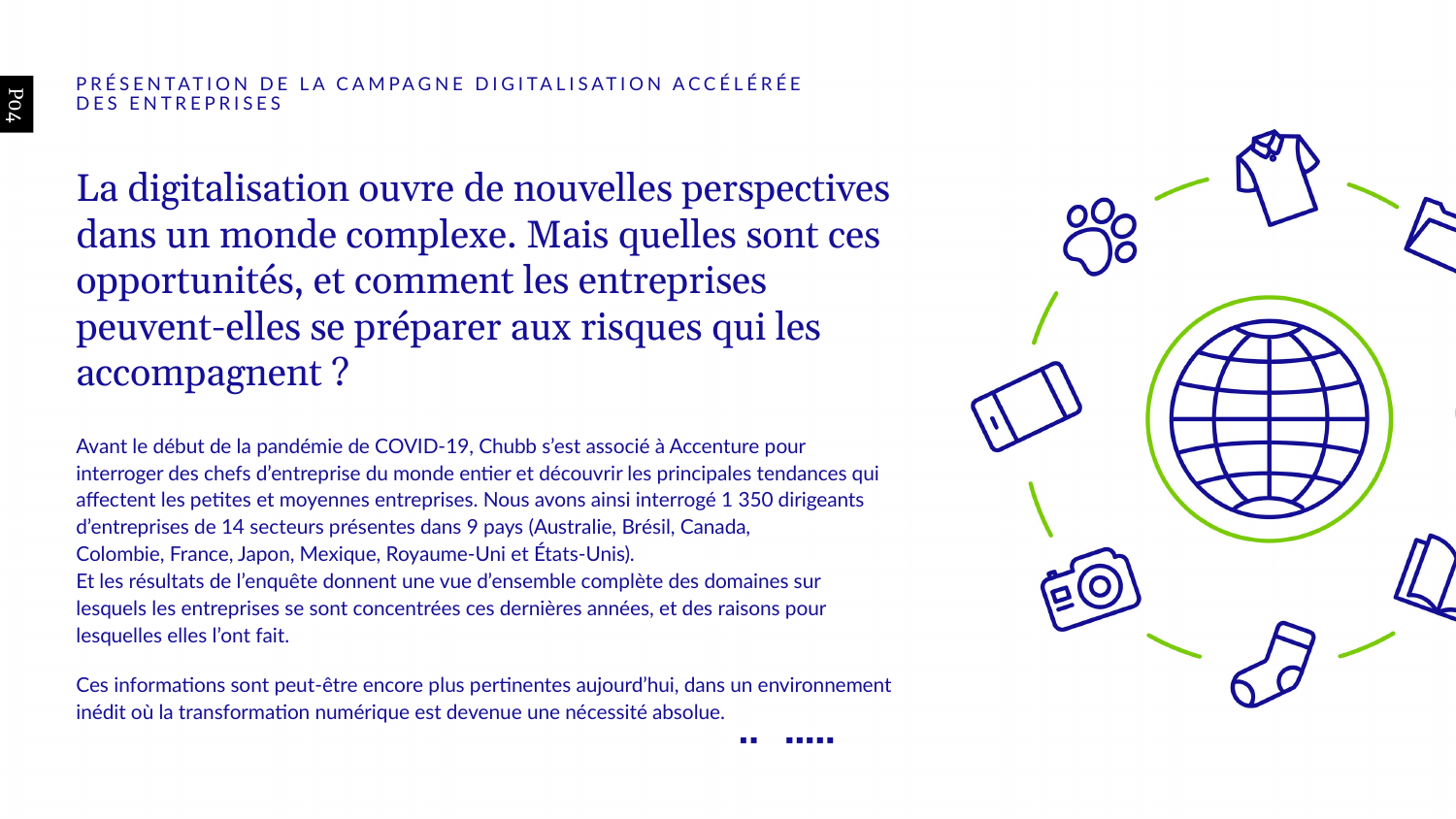

PRÉSENTATION DE LA CAMPAGNE Digitalisation accélérée des entreprises
P04
La digitalisation ouvre de nouvelles perspectives dans un monde complexe. Mais quelles sont ces opportunités, et comment les entreprises peuvent-elles se préparer aux risques qui les accompagnent ?
Avant le début de la pandémie de COVID-19, Chubb s’est associé à Accenture pour interroger des chefs d’entreprise du monde entier et découvrir les principales tendances qui affectent les petites et moyennes entreprises. Nous avons ainsi interrogé 1 350 dirigeants
d’entreprises de 14 secteurs présentes dans 9 pays (Australie, Brésil, Canada,
Colombie, France, Japon, Mexique, Royaume-Uni et États-Unis).
Et les résultats de l’enquête donnent une vue d’ensemble complète des domaines sur lesquels les entreprises se sont concentrées ces dernières années, et des raisons pour lesquelles elles l’ont fait.
Ces informations sont peut-être encore plus pertinentes aujourd’hui, dans un environnement inédit où la transformation numérique est devenue une nécessité absolue.